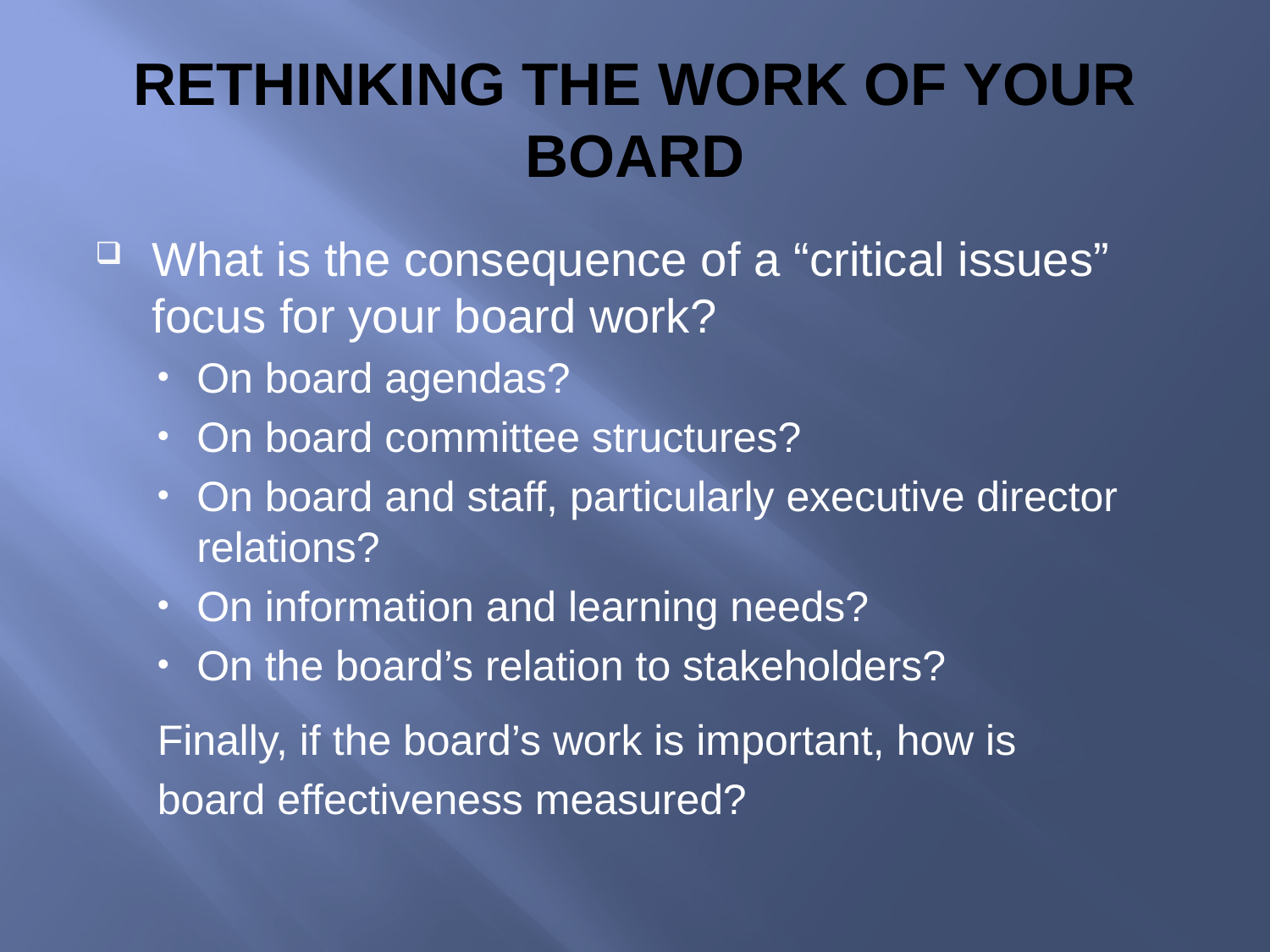

# Rethinking the Work of Your Board
What is the consequence of a “critical issues” focus for your board work?
On board agendas?
On board committee structures?
On board and staff, particularly executive director relations?
On information and learning needs?
On the board’s relation to stakeholders?

Finally, if the board’s work is important, how is
board effectiveness measured?